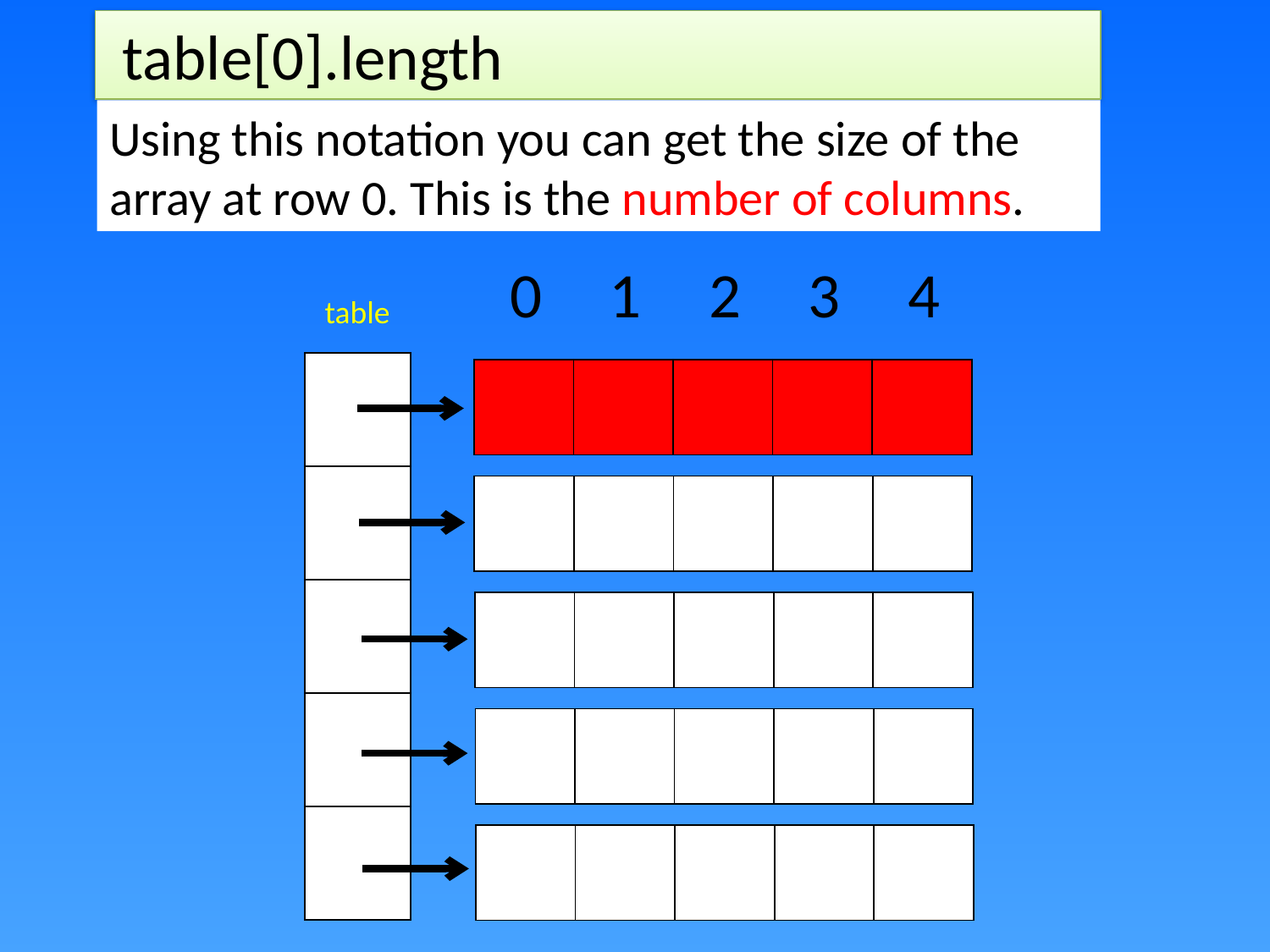

table[0].length
Using this notation you can get the size of the array at row 0. This is the number of columns.
| 0 | 1 | 2 | 3 | 4 |
| --- | --- | --- | --- | --- |
table
|  |
| --- |
|  |
|  |
|  |
|  |
|  |  |  |  |  |
| --- | --- | --- | --- | --- |
|  |  |  |  |  |
| --- | --- | --- | --- | --- |
|  |  |  |  |  |
| --- | --- | --- | --- | --- |
|  |  |  |  |  |
| --- | --- | --- | --- | --- |
|  |  |  |  |  |
| --- | --- | --- | --- | --- |